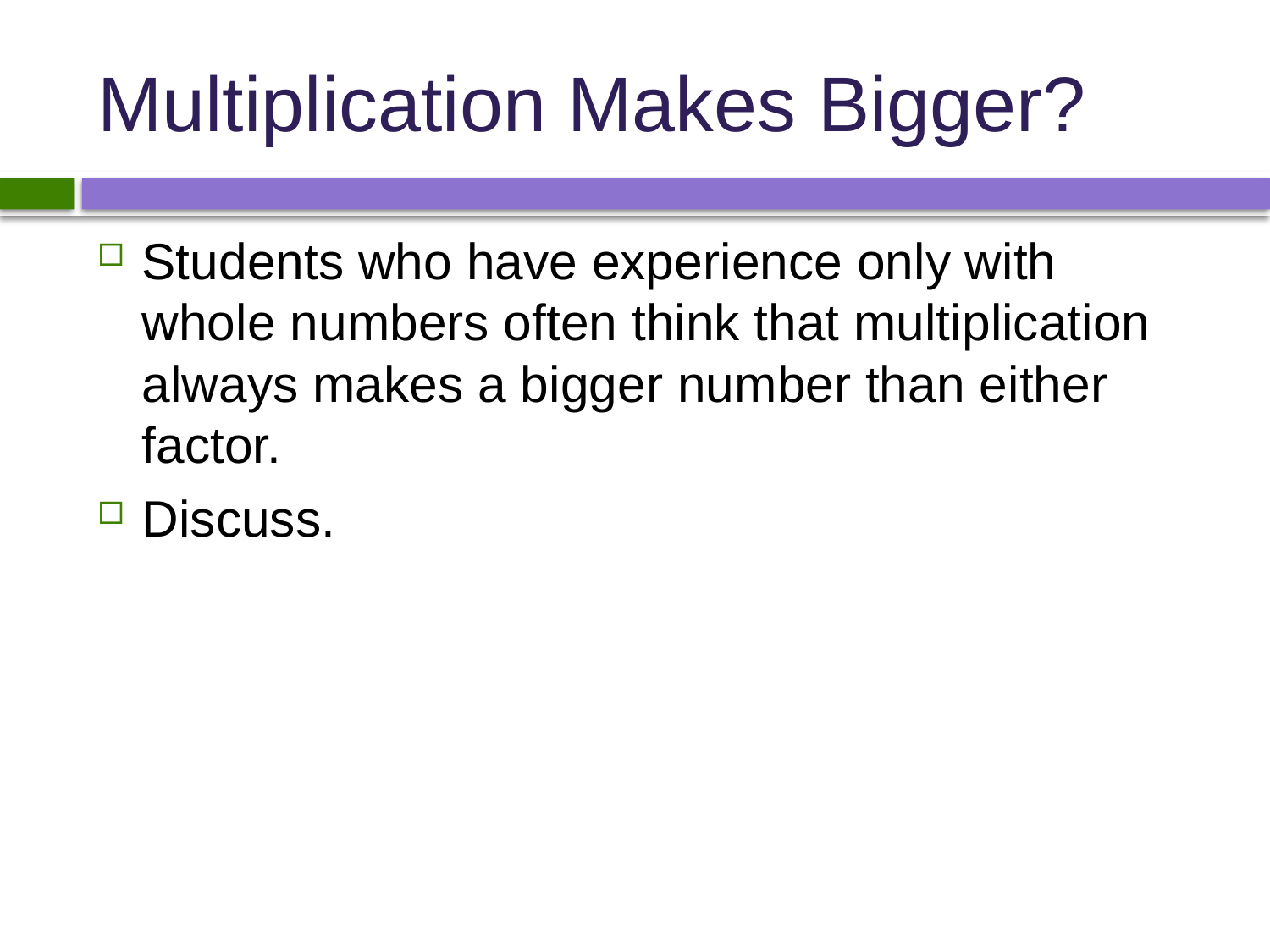

# Multiplication Makes Bigger?
Students who have experience only with whole numbers often think that multiplication always makes a bigger number than either factor.
Discuss.